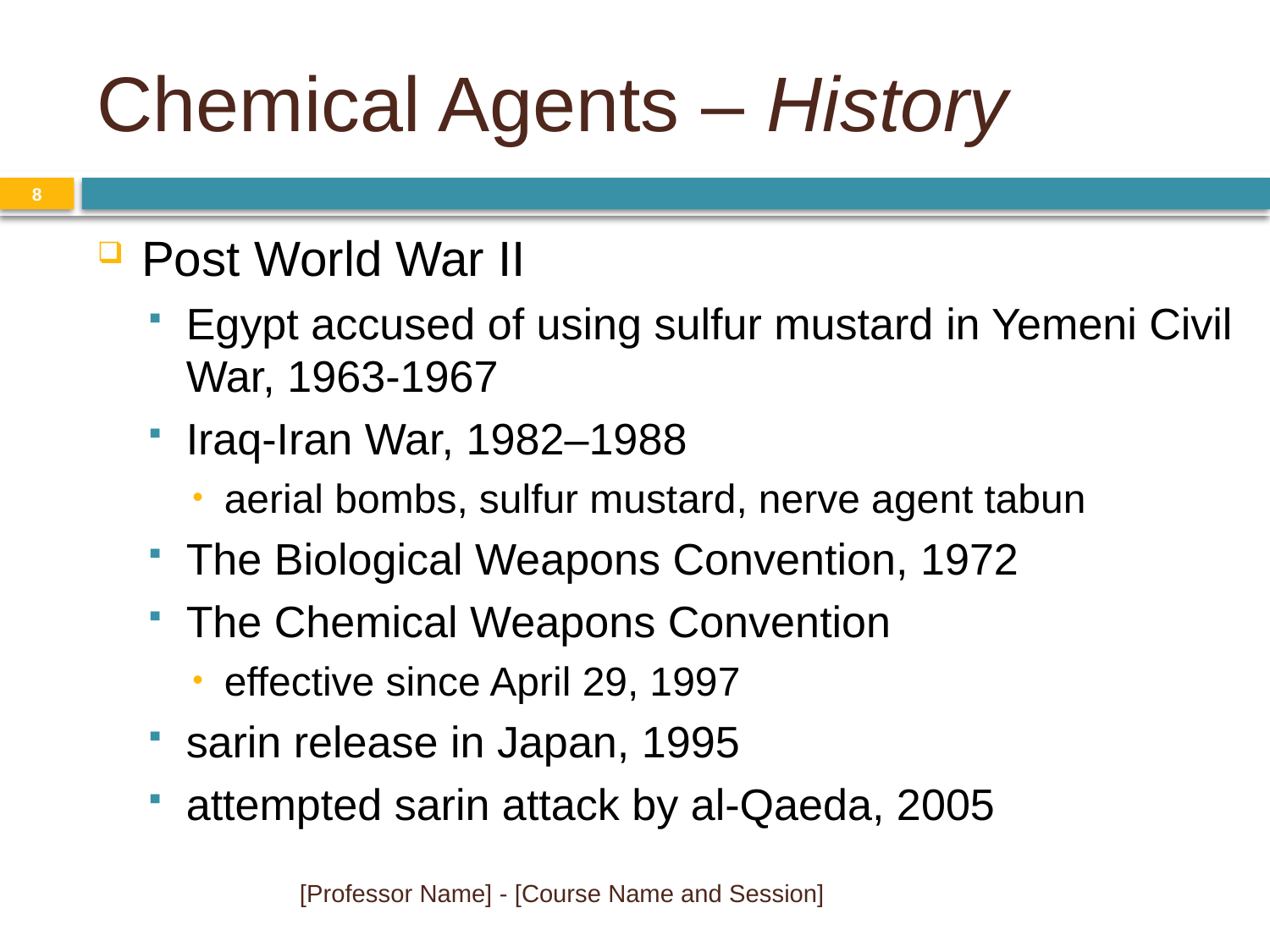

# Chemical Agents – History
8
Post World War II
Egypt accused of using sulfur mustard in Yemeni Civil War, 1963-1967
Iraq-Iran War, 1982–1988
aerial bombs, sulfur mustard, nerve agent tabun
The Biological Weapons Convention, 1972
The Chemical Weapons Convention
effective since April 29, 1997
sarin release in Japan, 1995
attempted sarin attack by al-Qaeda, 2005

[Professor Name] - [Course Name and Session]